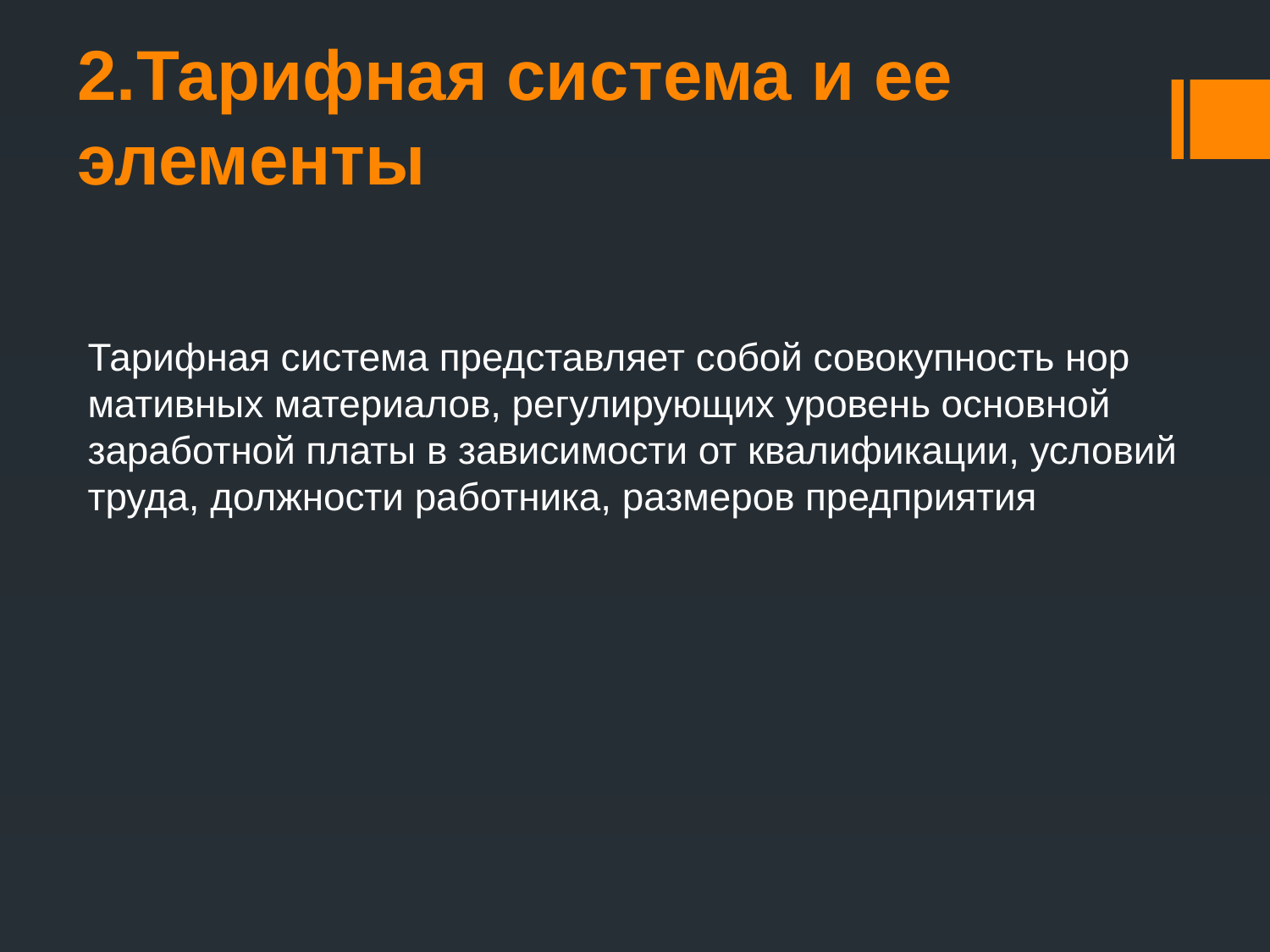

# 2.Тарифная система и ее элементы
Тарифная система представляет собой совокупность нор­мативных материалов, регулирующих уровень основной заработной платы в зависимости от квалификации, условий труда, должности работника, размеров предприятия